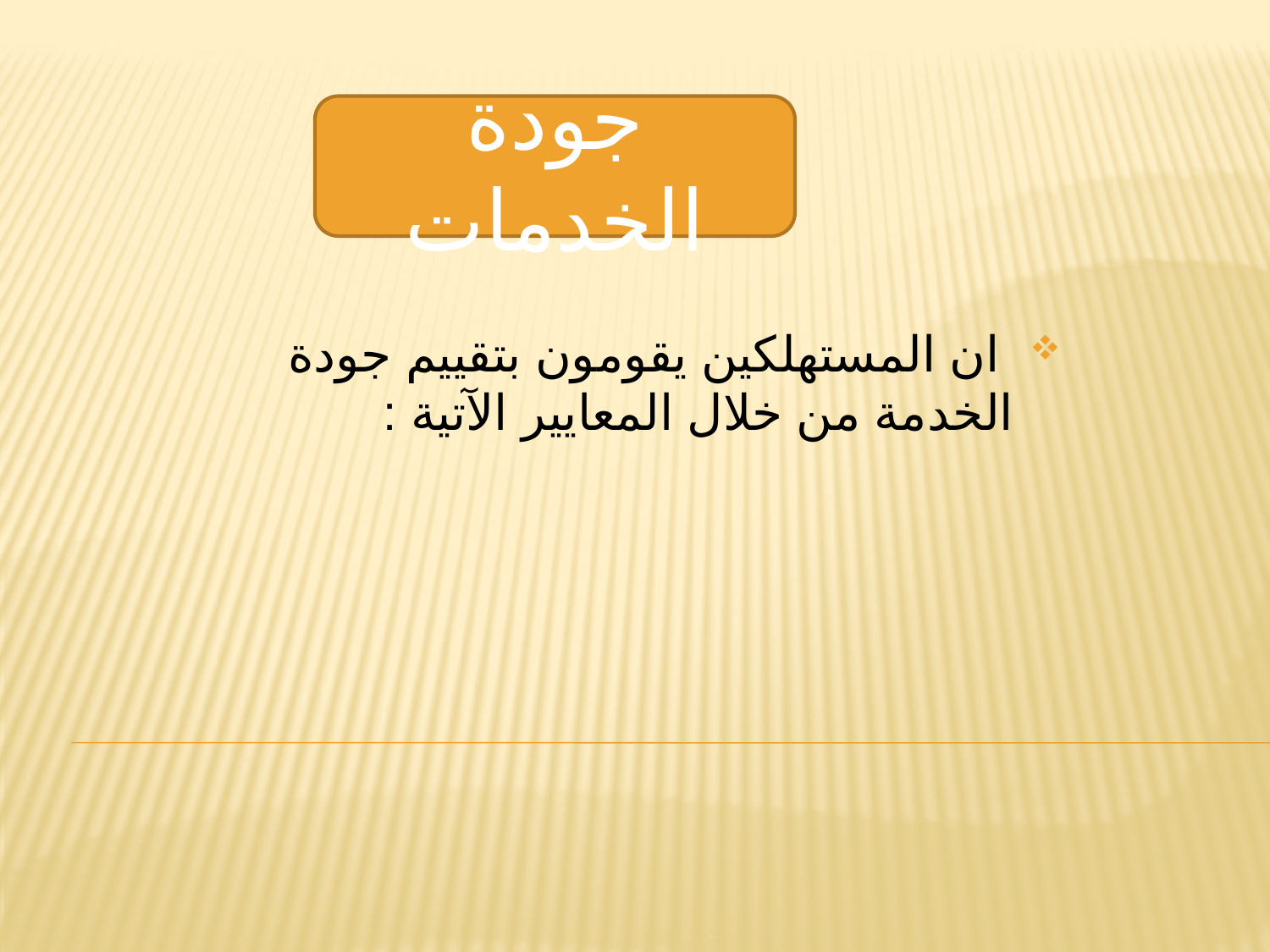

جودة الخدمات
 ان المستهلكين يقومون بتقييم جودة الخدمة من خلال المعايير الآتية :